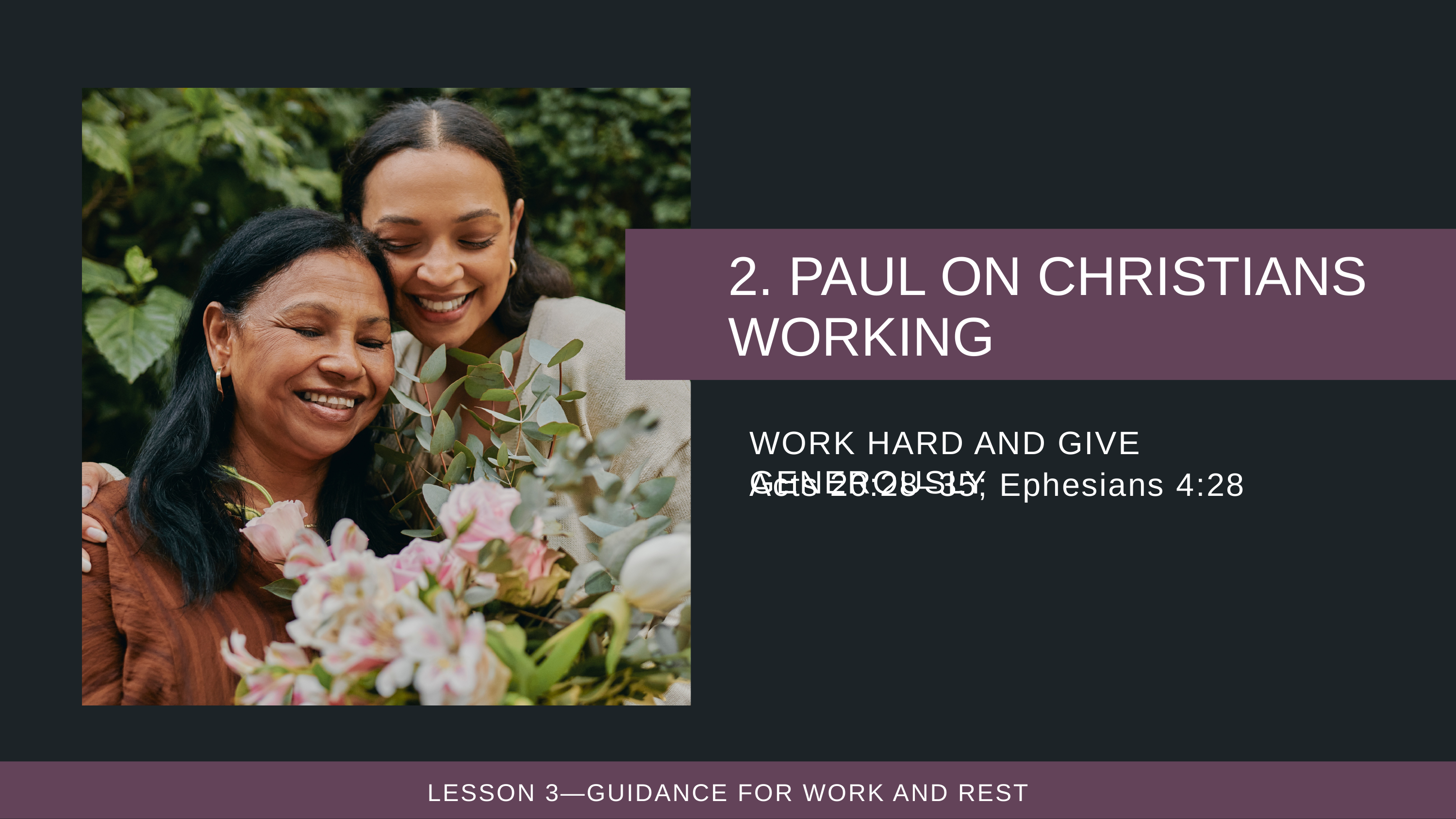

WORK HARD AND GIVE GENEROUSLY
Acts 20:28–35; Ephesians 4:28